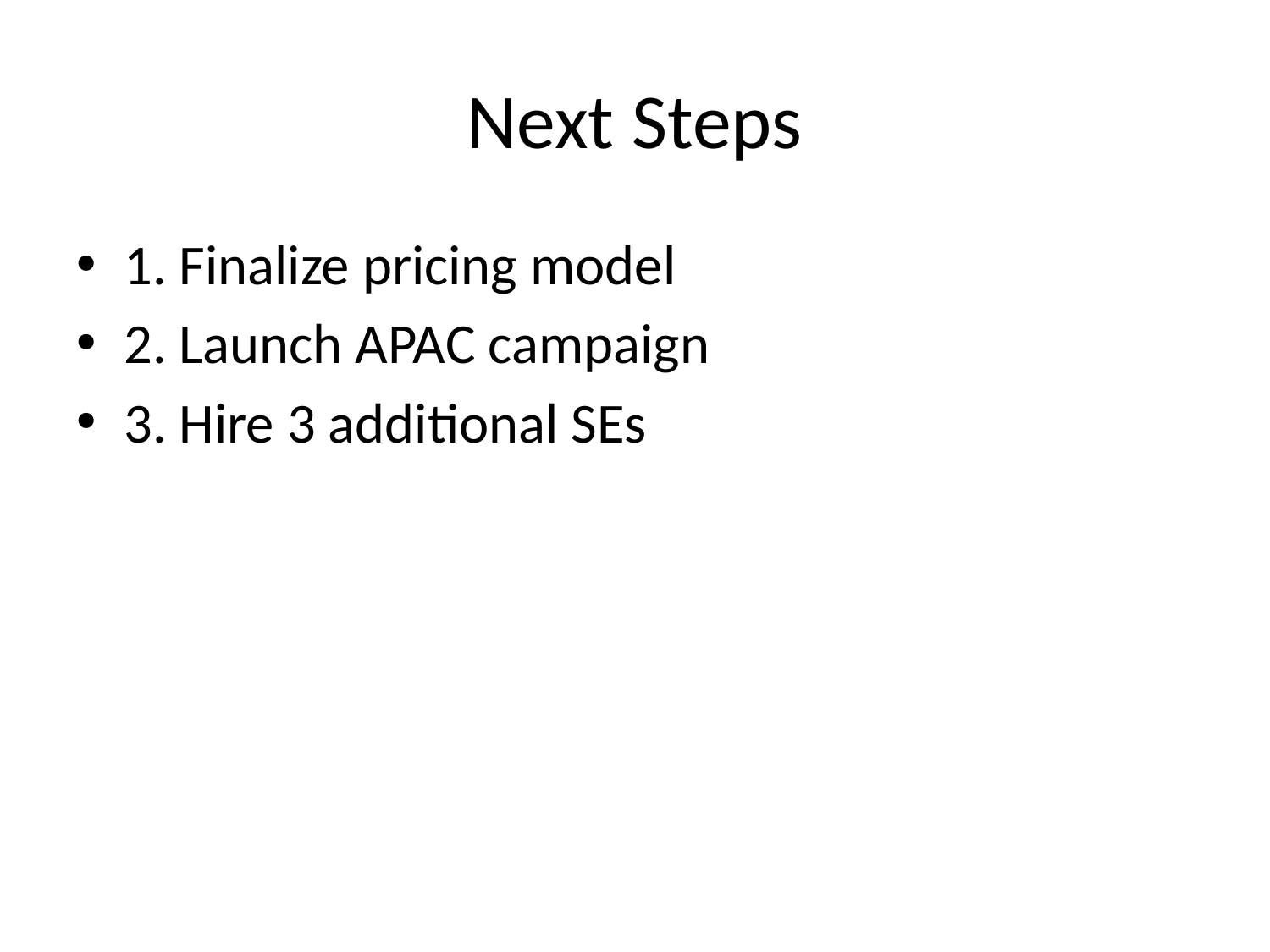

# Next Steps
1. Finalize pricing model
2. Launch APAC campaign
3. Hire 3 additional SEs